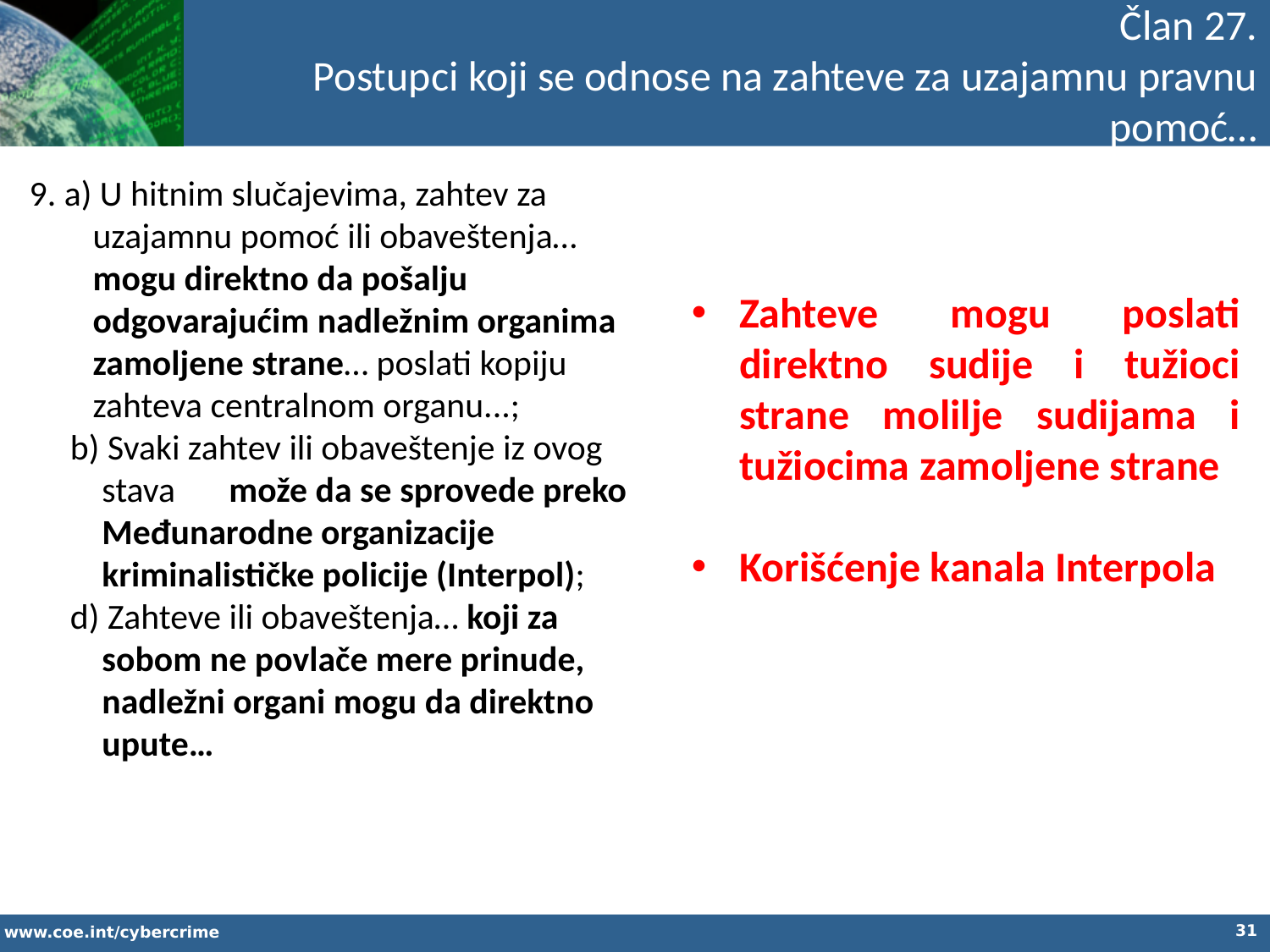

Član 27.
Postupci koji se odnose na zahteve za uzajamnu pravnu pomoć…
9. a) U hitnim slučajevima, zahtev za uzajamnu pomoć ili obaveštenja… mogu direktno da pošalju odgovarajućim nadležnim organima zamoljene strane… poslati kopiju zahteva centralnom organu...;
b) Svaki zahtev ili obaveštenje iz ovog stava 	može da se sprovede preko Međunarodne organizacije kriminalističke policije (Interpol);
d) Zahteve ili obaveštenja… koji za sobom ne povlače mere prinude, nadležni organi mogu da direktno upute…
Zahteve mogu poslati direktno sudije i tužioci strane molilje sudijama i tužiocima zamoljene strane

Korišćenje kanala Interpola
31